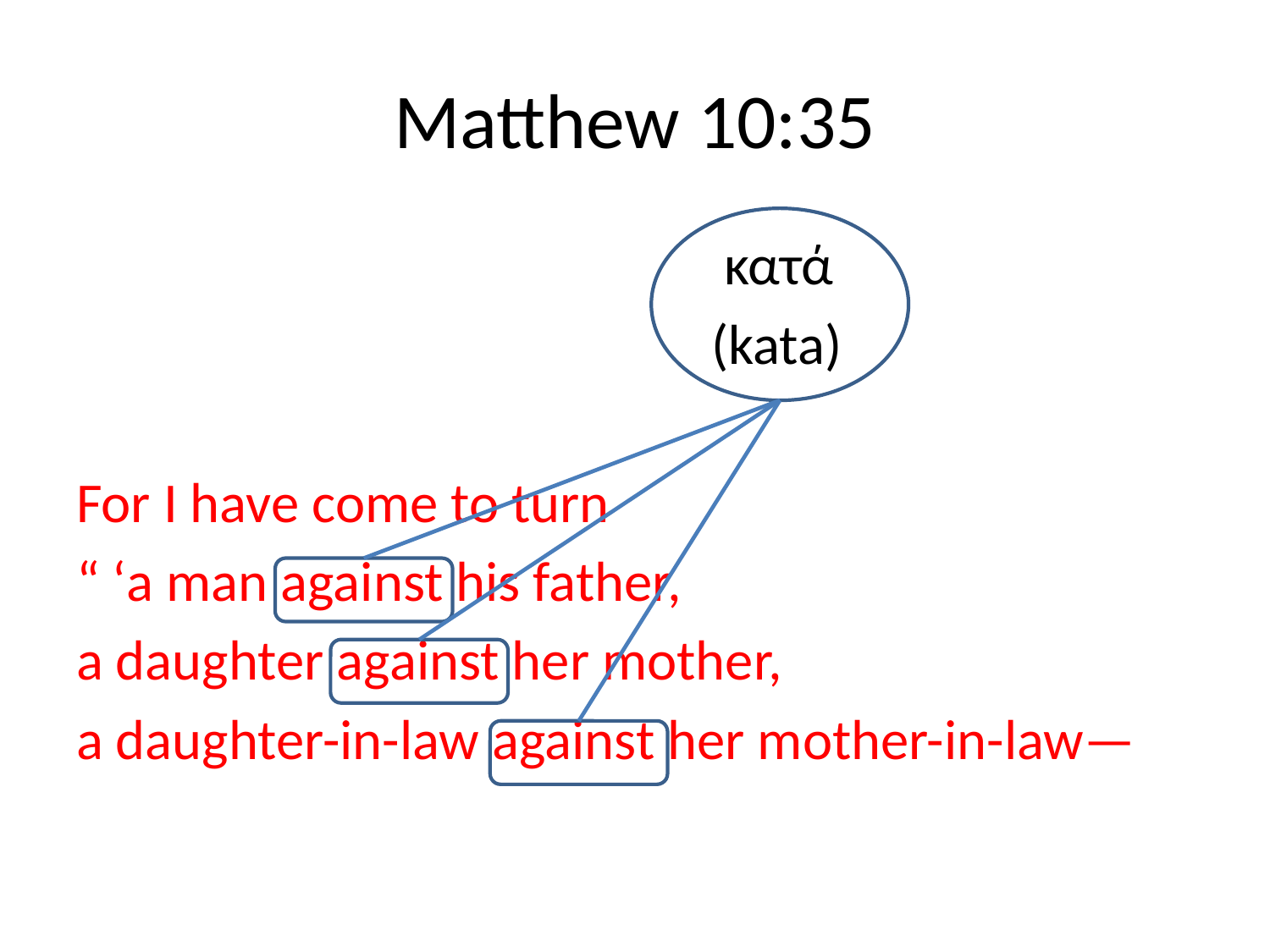

# Matthew 10:35

				 	 κατά
					(kata)

For I have come to turn
“ ‘a man against his father,
a daughter against her mother,
a daughter-in-law against her mother-in-law—